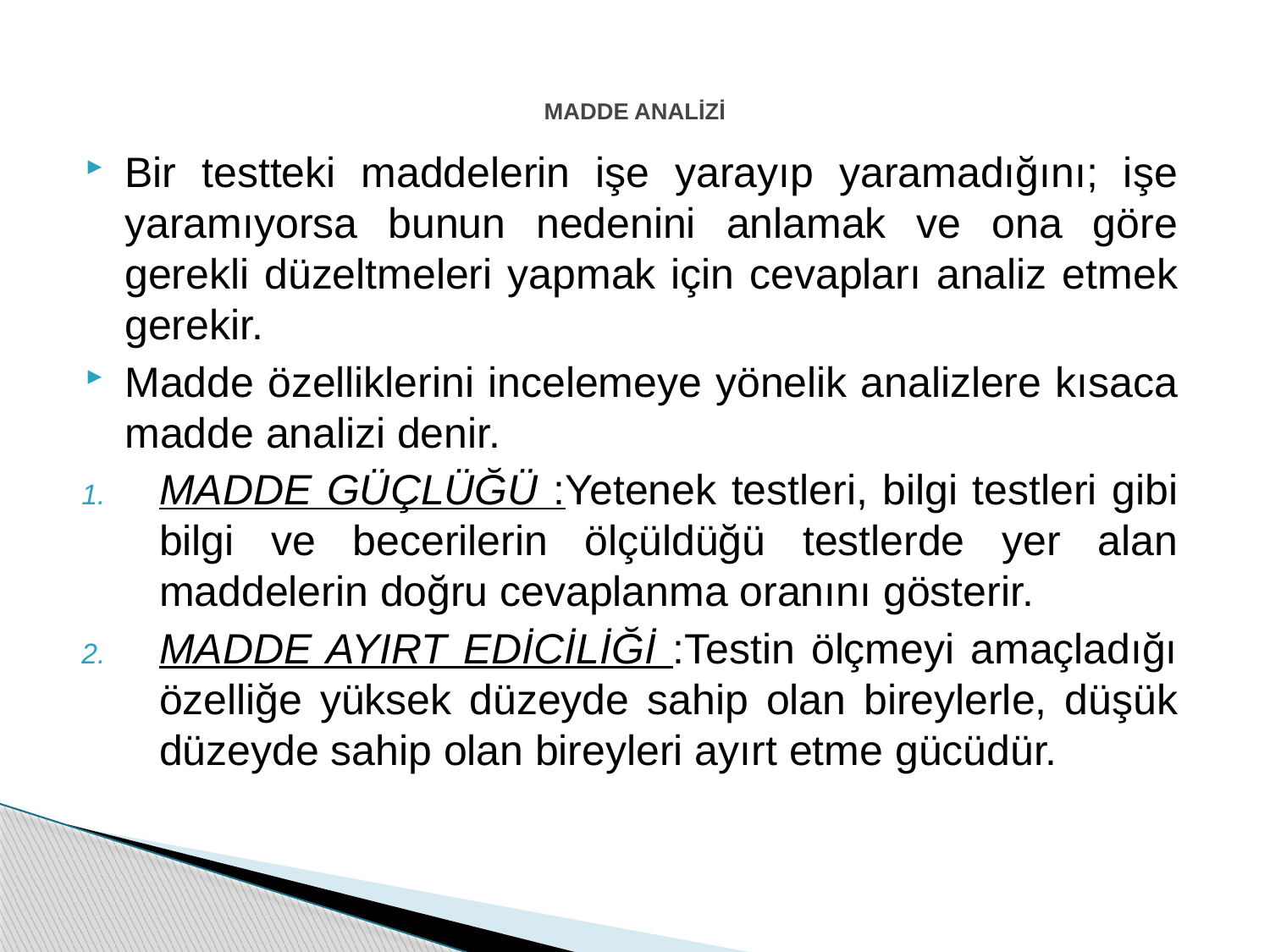

# MADDE ANALİZİ
Bir testteki maddelerin işe yarayıp yaramadığını; işe yaramıyorsa bunun nedenini anlamak ve ona göre gerekli düzeltmeleri yapmak için cevapları analiz etmek gerekir.
Madde özelliklerini incelemeye yönelik analizlere kısaca madde analizi denir.
MADDE GÜÇLÜĞÜ :Yetenek testleri, bilgi testleri gibi bilgi ve becerilerin ölçüldüğü testlerde yer alan maddelerin doğru cevaplanma oranını gösterir.
MADDE AYIRT EDİCİLİĞİ :Testin ölçmeyi amaçladığı özelliğe yüksek düzeyde sahip olan bireylerle, düşük düzeyde sahip olan bireyleri ayırt etme gücüdür.